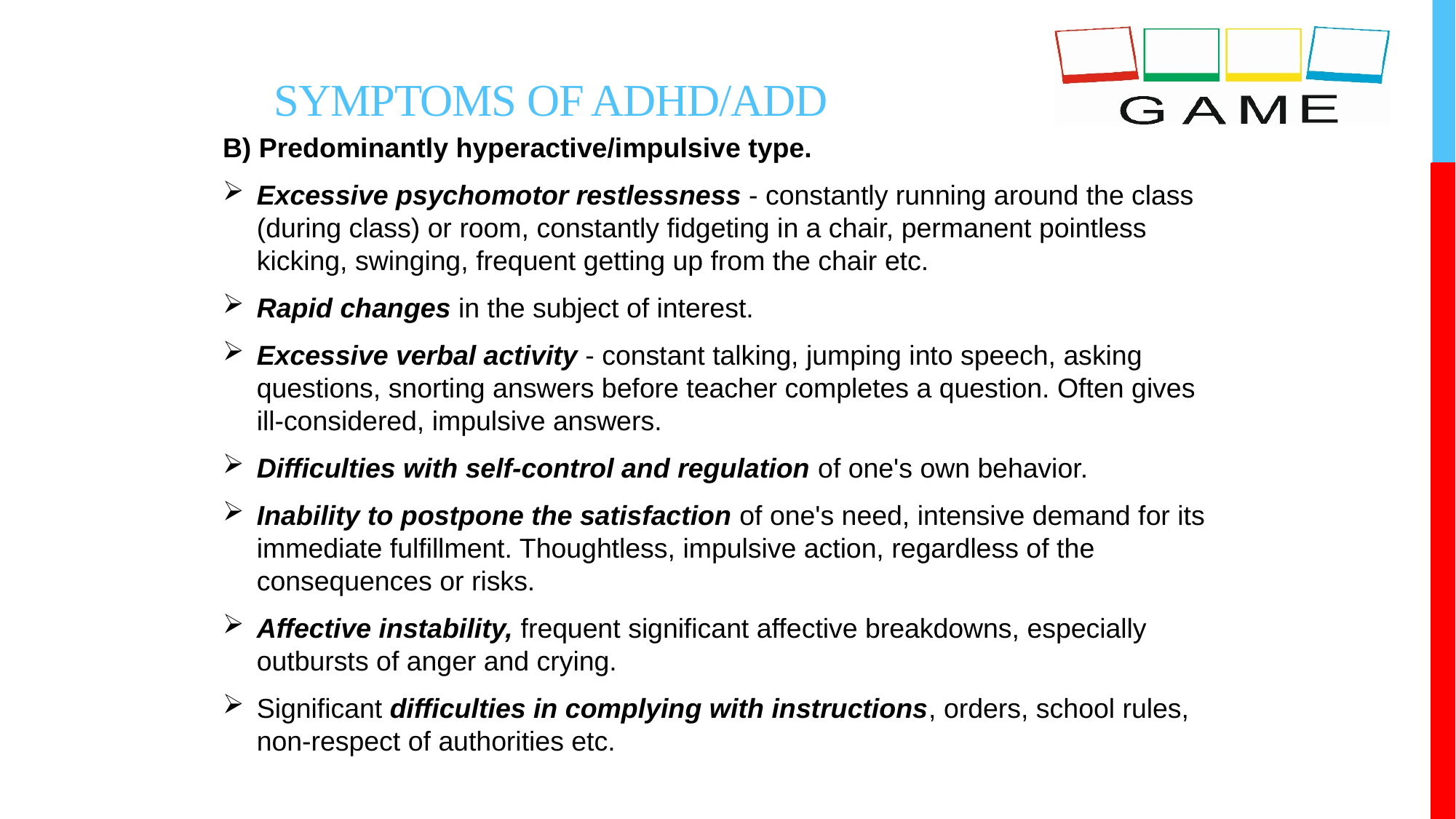

Symptoms of ADHD/ADD
B) Predominantly hyperactive/impulsive type.
Excessive psychomotor restlessness - constantly running around the class (during class) or room, constantly fidgeting in a chair, permanent pointless kicking, swinging, frequent getting up from the chair etc.
Rapid changes in the subject of interest.
Excessive verbal activity - constant talking, jumping into speech, asking questions, snorting answers before teacher completes a question. Often gives ill-considered, impulsive answers.
Difficulties with self-control and regulation of one's own behavior.
Inability to postpone the satisfaction of one's need, intensive demand for its immediate fulfillment. Thoughtless, impulsive action, regardless of the consequences or risks.
Affective instability, frequent significant affective breakdowns, especially outbursts of anger and crying.
Significant difficulties in complying with instructions, orders, school rules, non-respect of authorities etc.